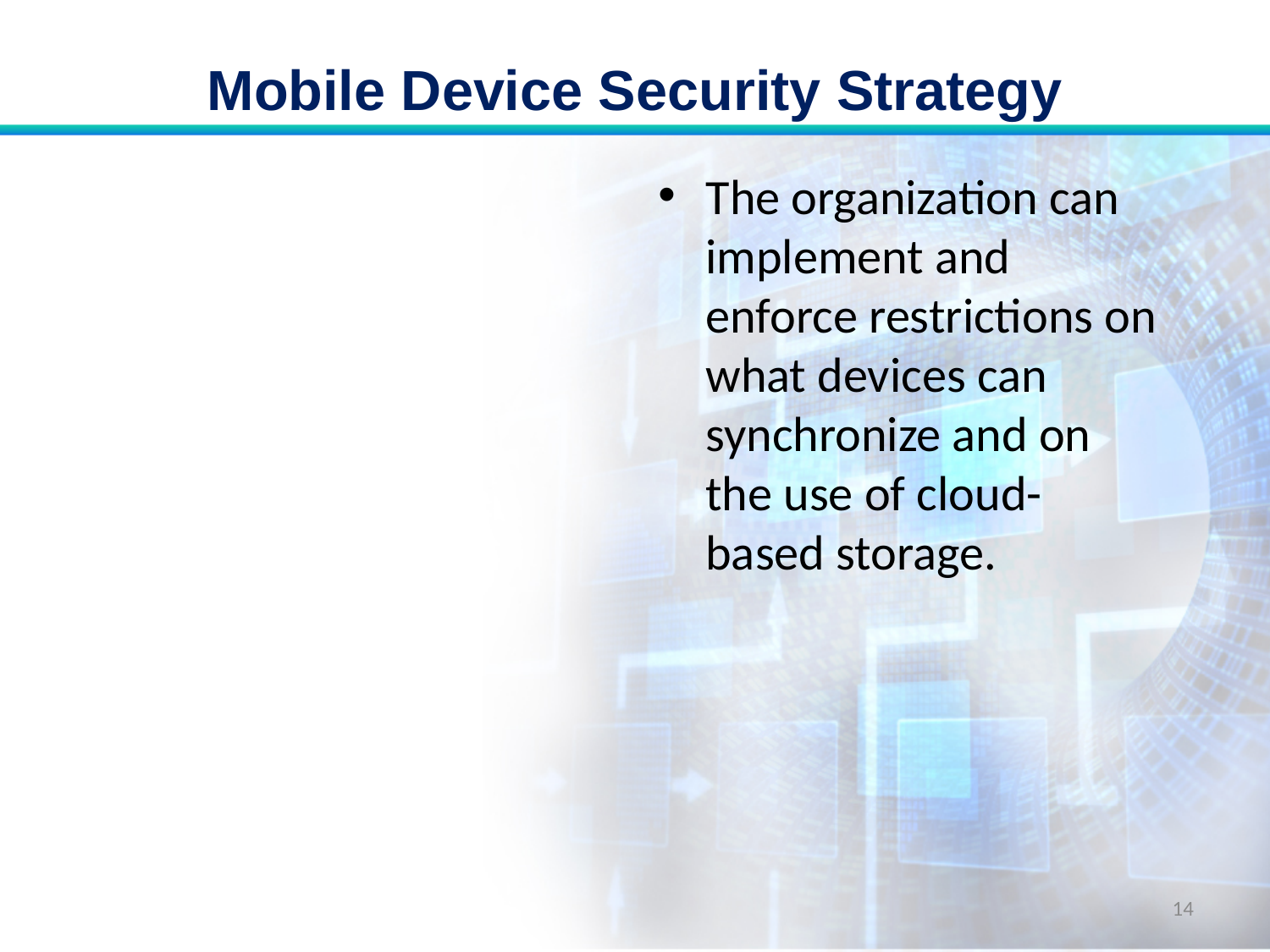

# Mobile Device Security Strategy
The organization can implement and enforce restrictions on what devices can synchronize and on the use of cloud-based storage.

14